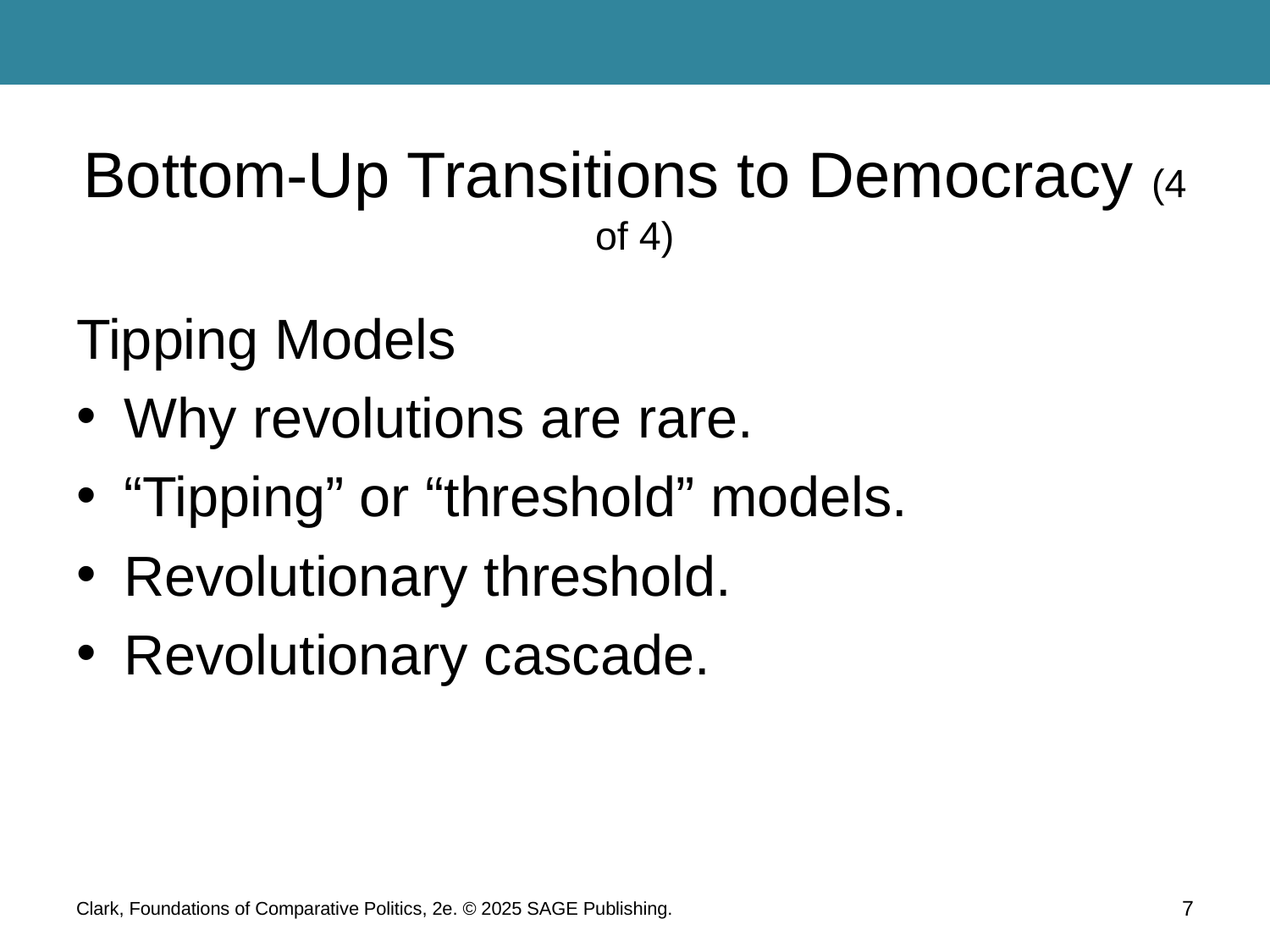

# Bottom-Up Transitions to Democracy (4 of 4)
Tipping Models
Why revolutions are rare.
“Tipping” or “threshold” models.
Revolutionary threshold.
Revolutionary cascade.
Clark, Foundations of Comparative Politics, 2e. © 2025 SAGE Publishing.
7